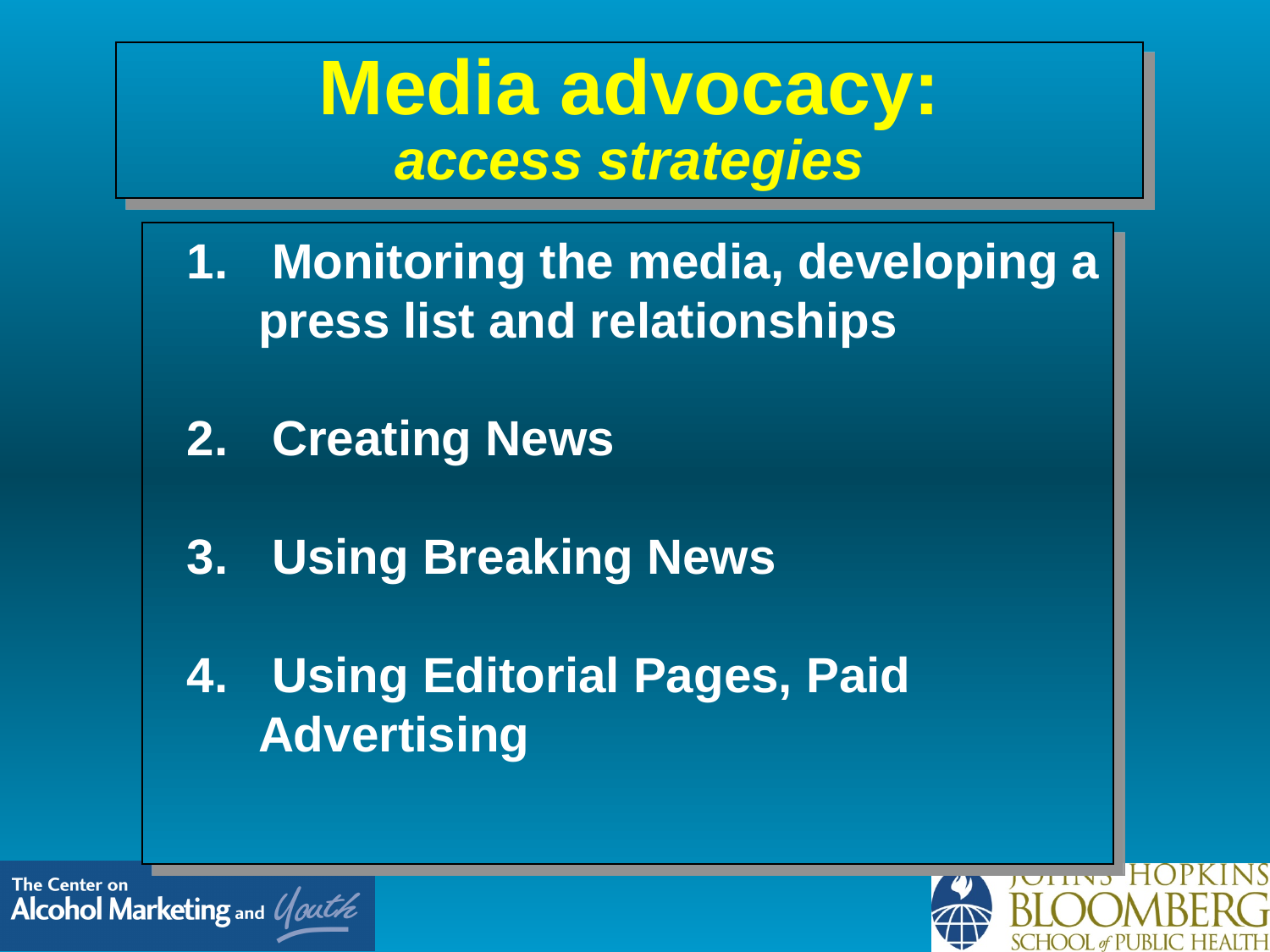

Media advocacy:
access strategies
#
 Monitoring the media, developing a press list and relationships
 Creating News
 Using Breaking News

 Using Editorial Pages, Paid Advertising